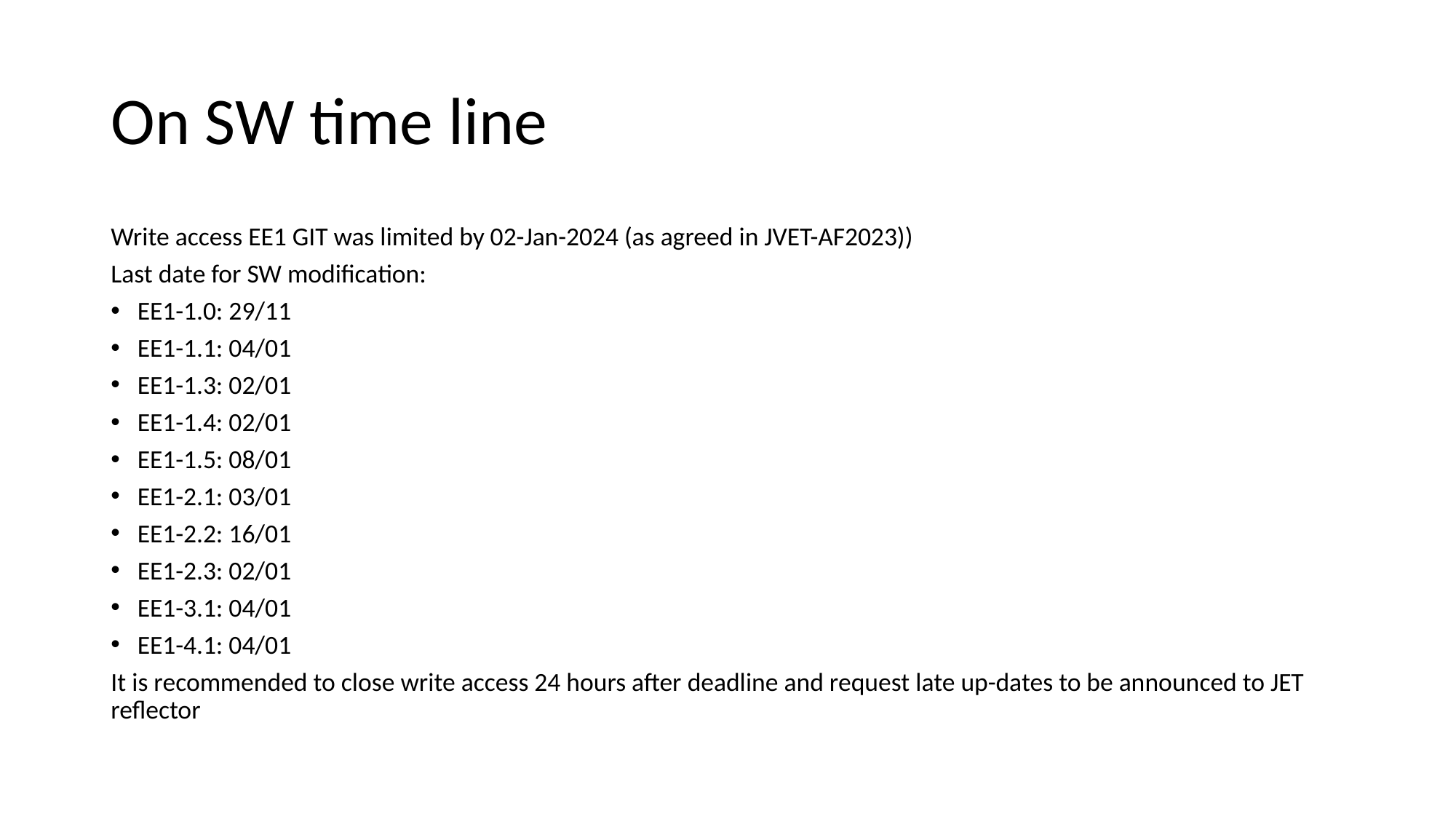

# On SW time line
Write access EE1 GIT was limited by 02-Jan-2024 (as agreed in JVET-AF2023))
Last date for SW modification:
EE1-1.0: 29/11
EE1-1.1: 04/01
EE1-1.3: 02/01
EE1-1.4: 02/01
EE1-1.5: 08/01
EE1-2.1: 03/01
EE1-2.2: 16/01
EE1-2.3: 02/01
EE1-3.1: 04/01
EE1-4.1: 04/01
It is recommended to close write access 24 hours after deadline and request late up-dates to be announced to JET reflector